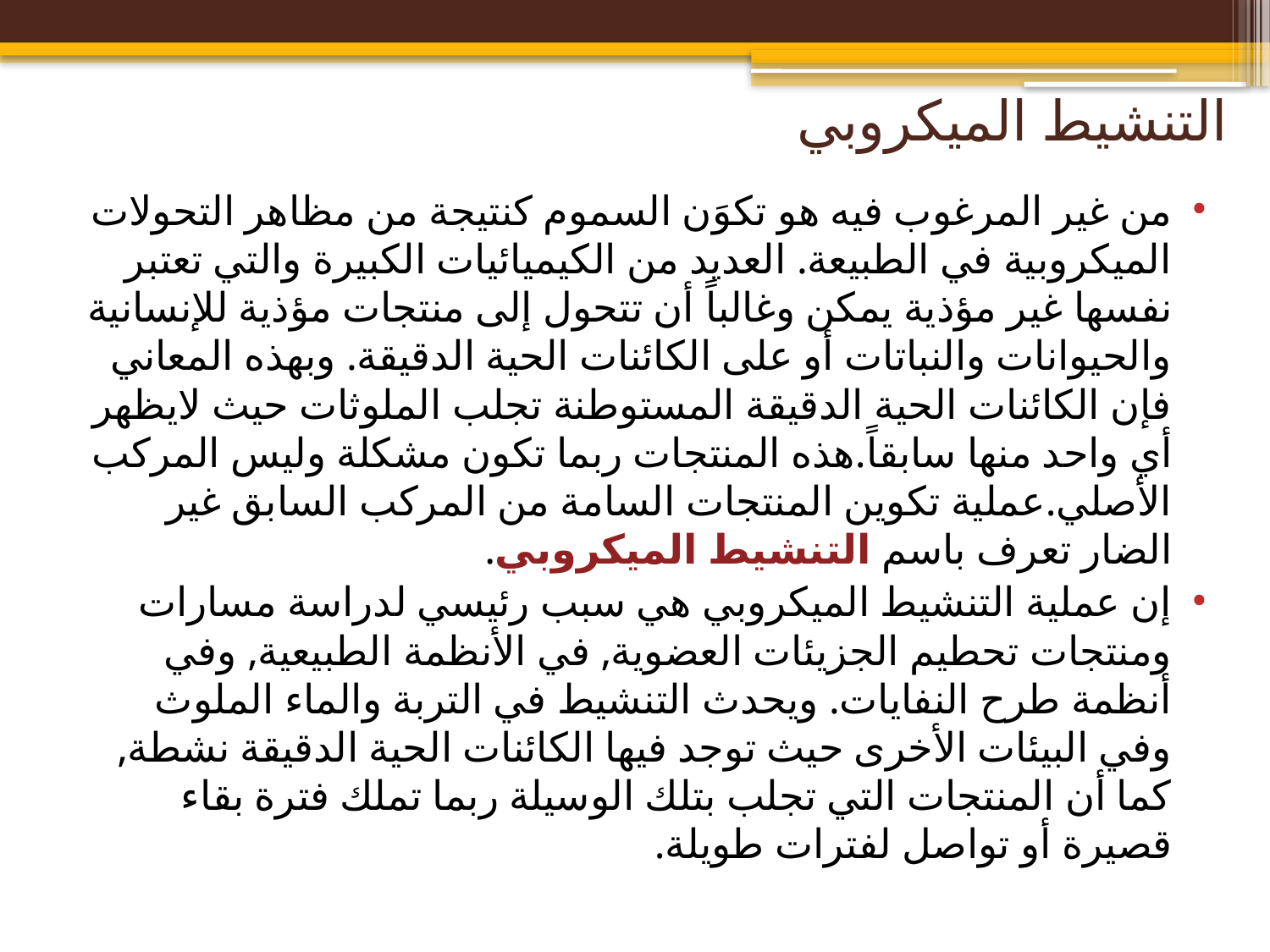

# التنشيط الميكروبي
من غير المرغوب فيه هو تكوَن السموم كنتيجة من مظاهر التحولات الميكروبية في الطبيعة. العديد من الكيميائيات الكبيرة والتي تعتبر نفسها غير مؤذية يمكن وغالباً أن تتحول إلى منتجات مؤذية للإنسانية والحيوانات والنباتات أو على الكائنات الحية الدقيقة. وبهذه المعاني فإن الكائنات الحية الدقيقة المستوطنة تجلب الملوثات حيث لايظهر أي واحد منها سابقاً.هذه المنتجات ربما تكون مشكلة وليس المركب الأصلي.عملية تكوين المنتجات السامة من المركب السابق غير الضار تعرف باسم التنشيط الميكروبي.
إن عملية التنشيط الميكروبي هي سبب رئيسي لدراسة مسارات ومنتجات تحطيم الجزيئات العضوية, في الأنظمة الطبيعية, وفي أنظمة طرح النفايات. ويحدث التنشيط في التربة والماء الملوث وفي البيئات الأخرى حيث توجد فيها الكائنات الحية الدقيقة نشطة, كما أن المنتجات التي تجلب بتلك الوسيلة ربما تملك فترة بقاء قصيرة أو تواصل لفترات طويلة.